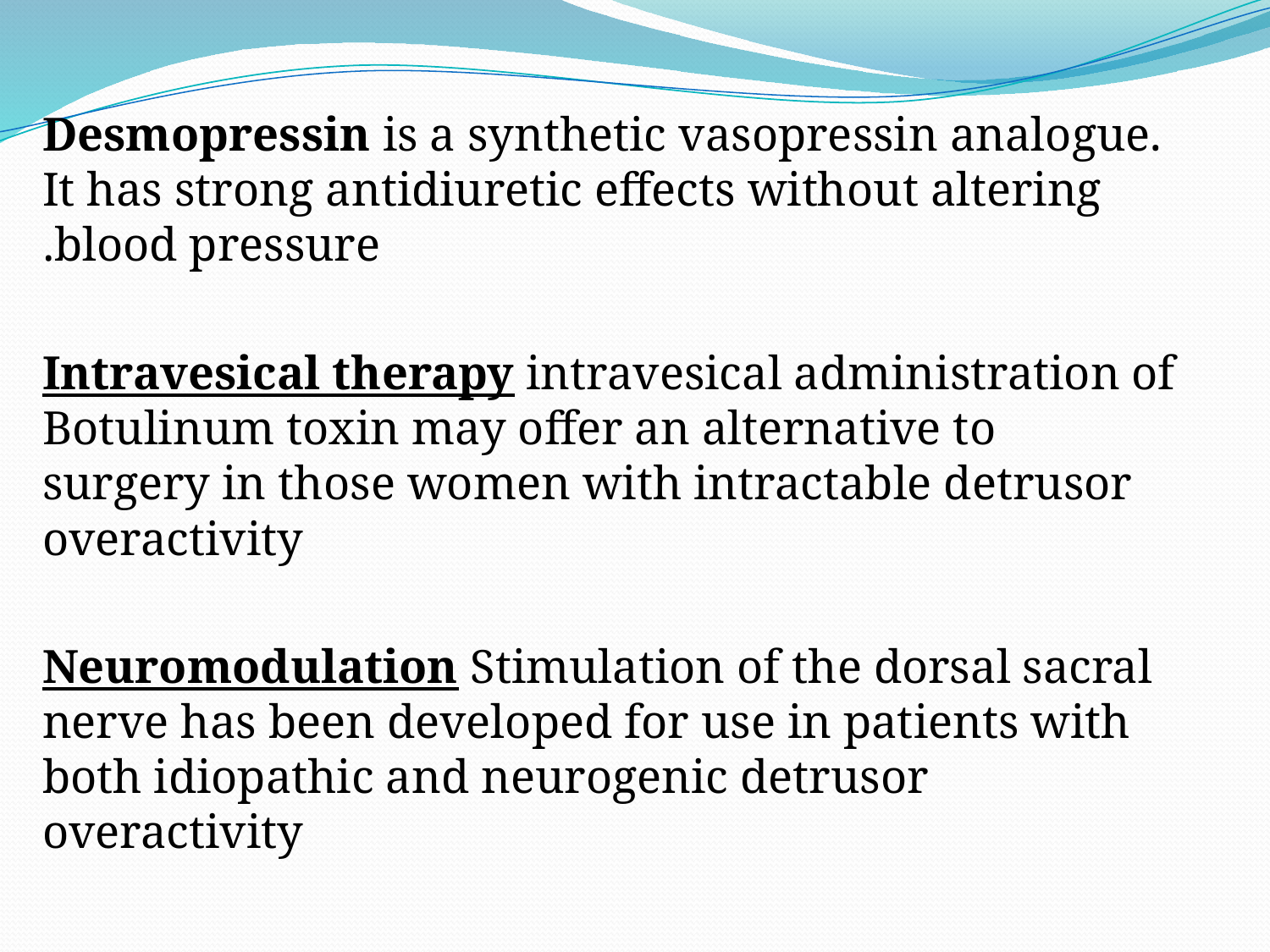

Desmopressin is a synthetic vasopressin analogue. It has strong antidiuretic effects without altering blood pressure.

Intravesical therapy intravesical administration of  Botulinum toxin may offer an alternative to surgery in those women with intractable detrusor overactivity

Neuromodulation Stimulation of the dorsal sacral nerve has been developed for use in patients with both idiopathic and neurogenic detrusor overactivity